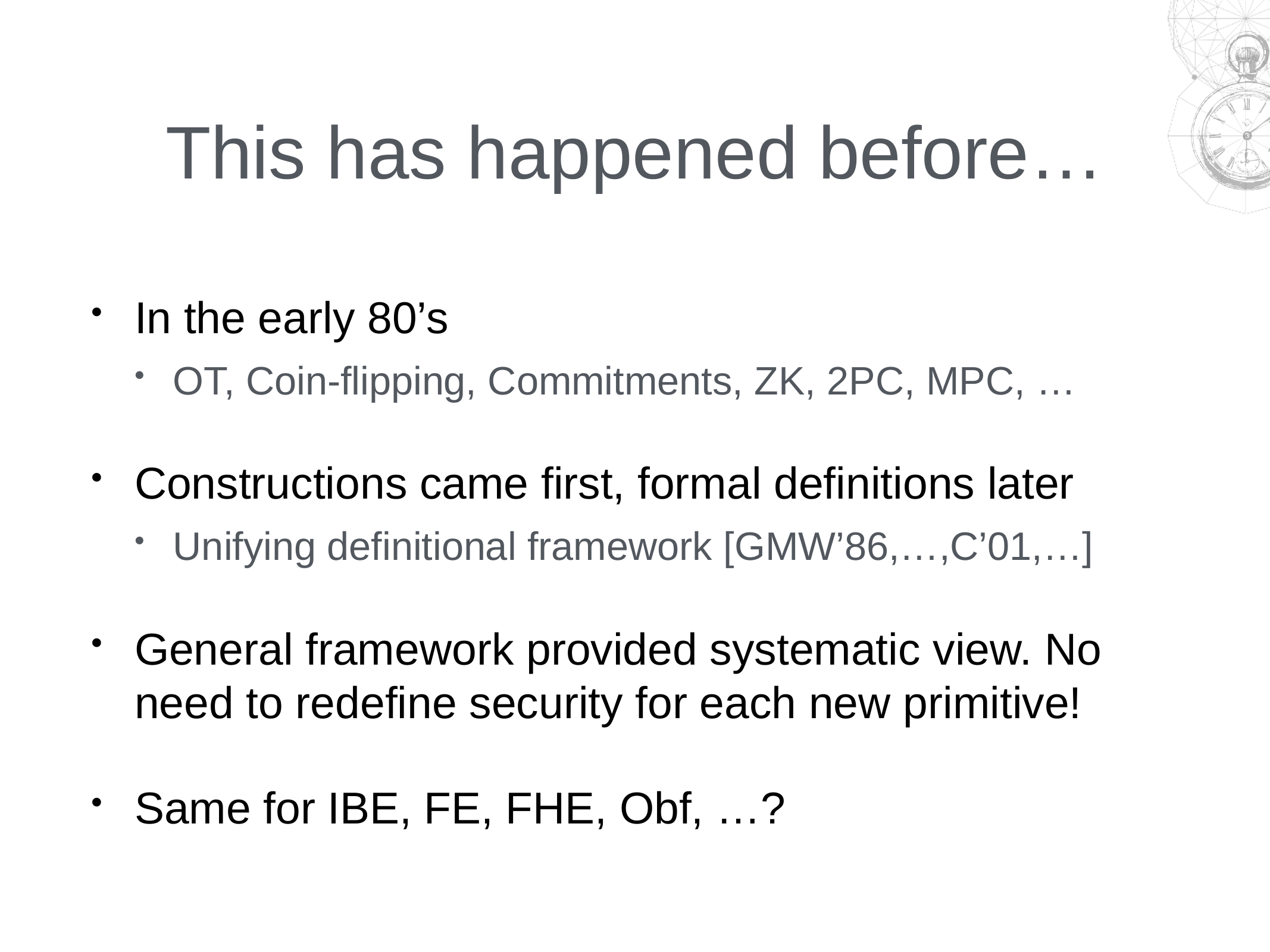

# This has happened before…
In the early 80’s
OT, Coin-flipping, Commitments, ZK, 2PC, MPC, …
Constructions came first, formal definitions later
Unifying definitional framework [GMW’86,…,C’01,…]
General framework provided systematic view. No need to redefine security for each new primitive!
Same for IBE, FE, FHE, Obf, …?